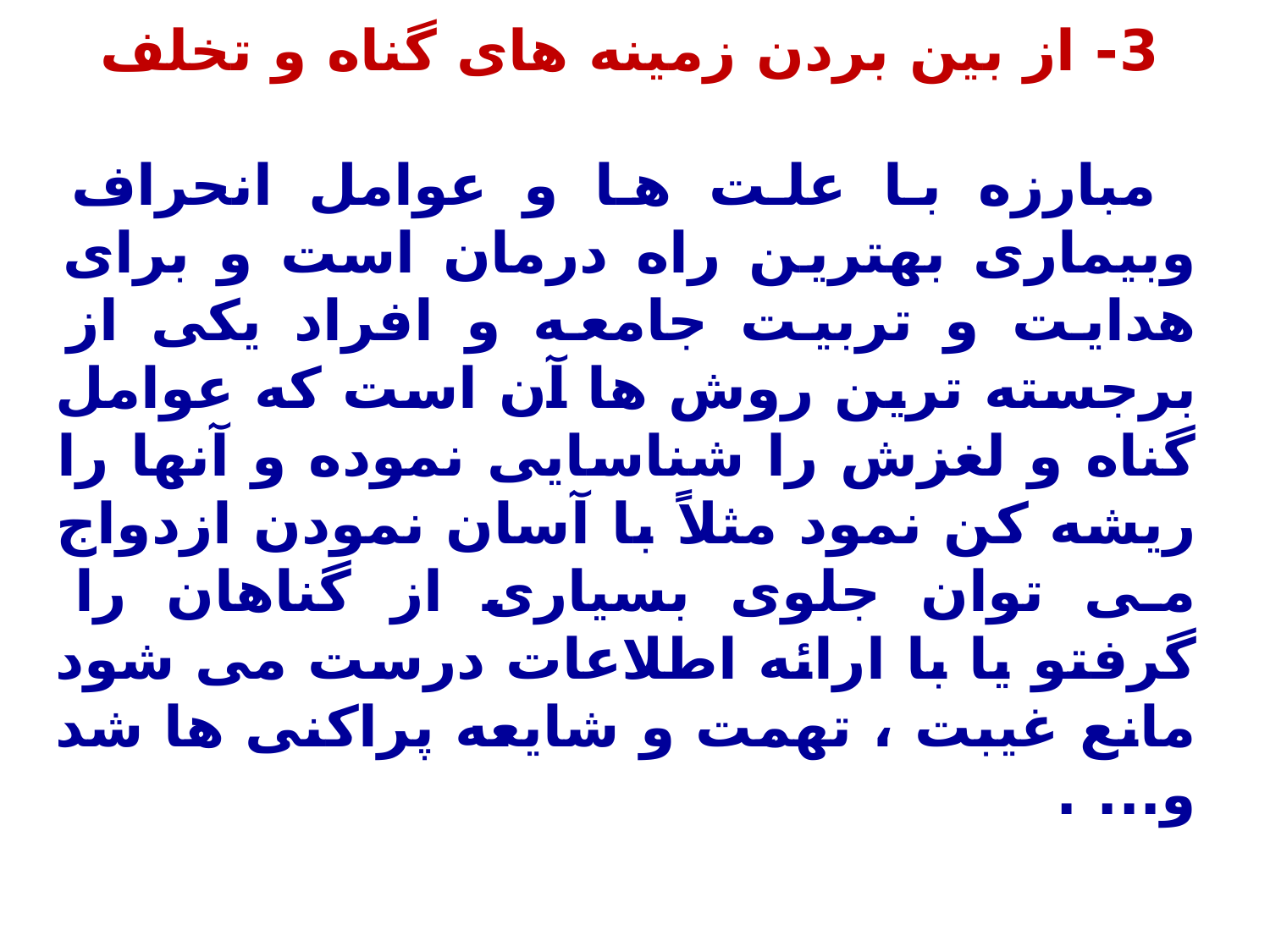

3- از بین بردن زمینه های گناه و تخلف

مبارزه با علت ها و عوامل انحراف وبیماری بهترین راه درمان است و برای هدایت و تربیت جامعه و افراد یکی از برجسته ترین روش ها آن است که عوامل گناه و لغزش را شناسایی نموده و آنها را ریشه کن نمود مثلاً با آسان نمودن ازدواج می توان جلوی بسیاری از گناهان را گرفتو یا با ارائه اطلاعات درست می شود مانع غیبت ، تهمت و شایعه پراکنی ها شد و... .